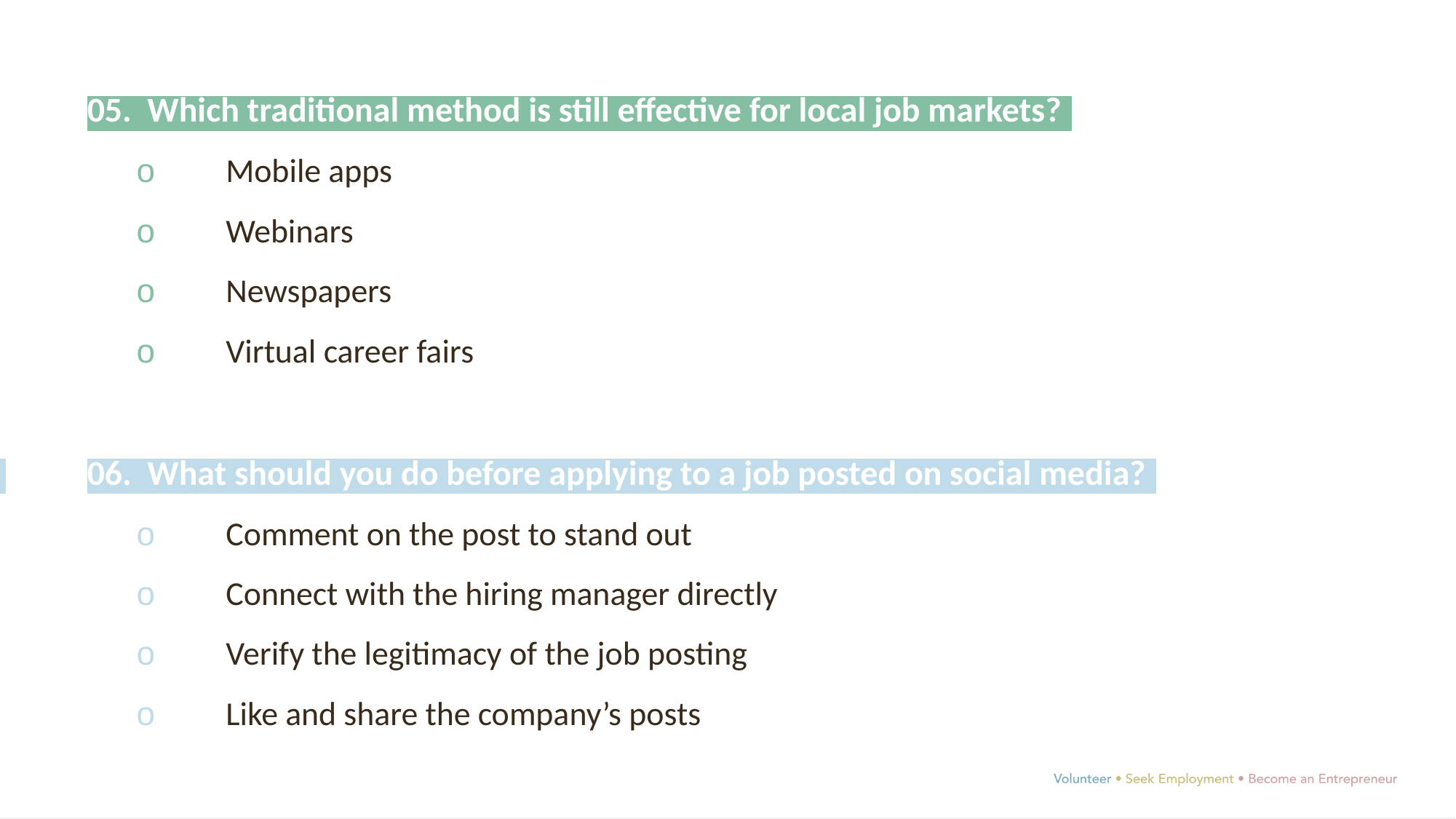

05.  Which traditional method is still effective for local job markets?.
o	Mobile apps
o	Webinars
o	Newspapers
o	Virtual career fairs

 	06.  What should you do before applying to a job posted on social media?,
o	Comment on the post to stand out
o	Connect with the hiring manager directly
o	Verify the legitimacy of the job posting
o	Like and share the company’s posts